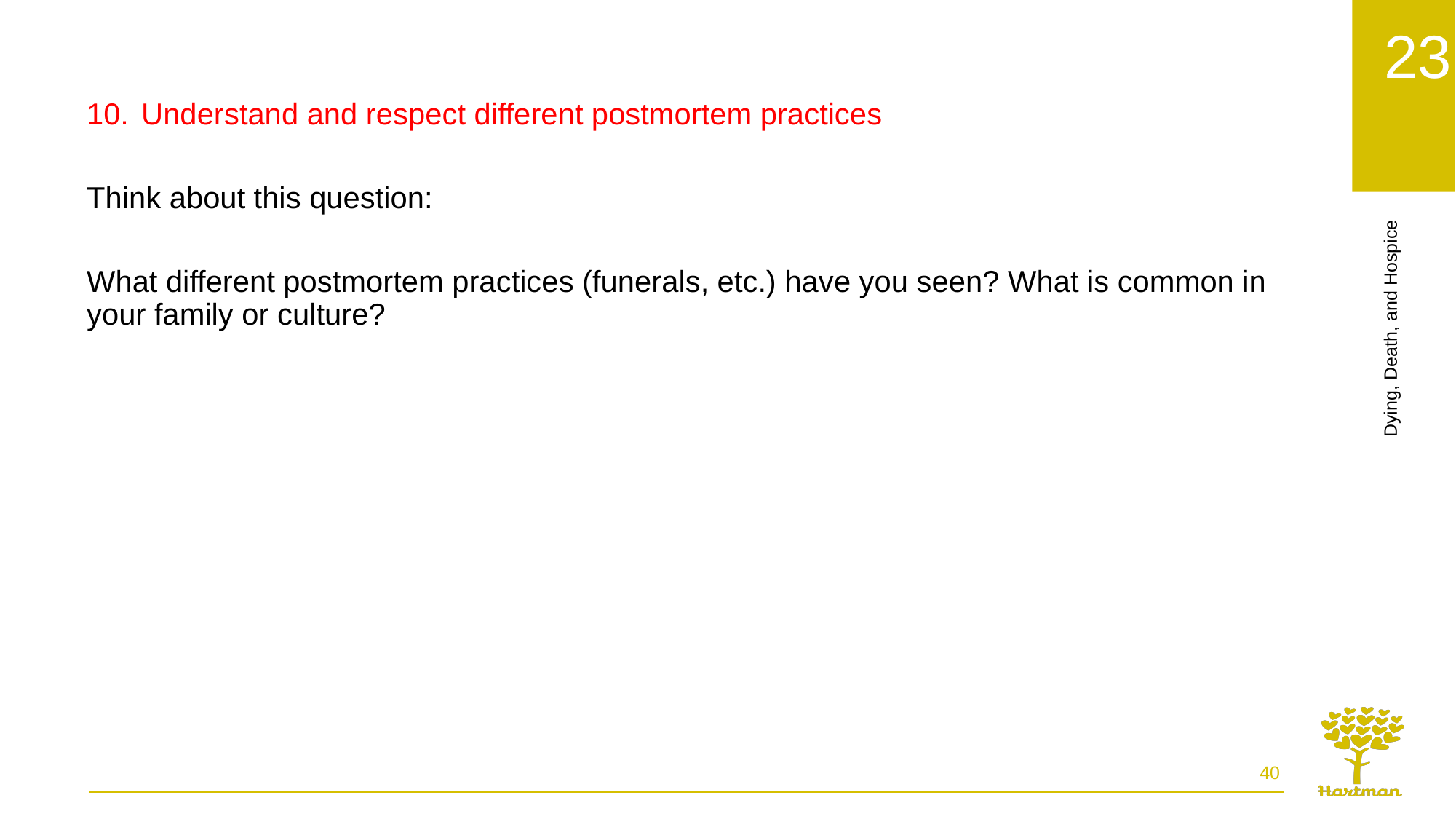

Understand and respect different postmortem practices

Think about this question:

What different postmortem practices (funerals, etc.) have you seen? What is common in your family or culture?

40